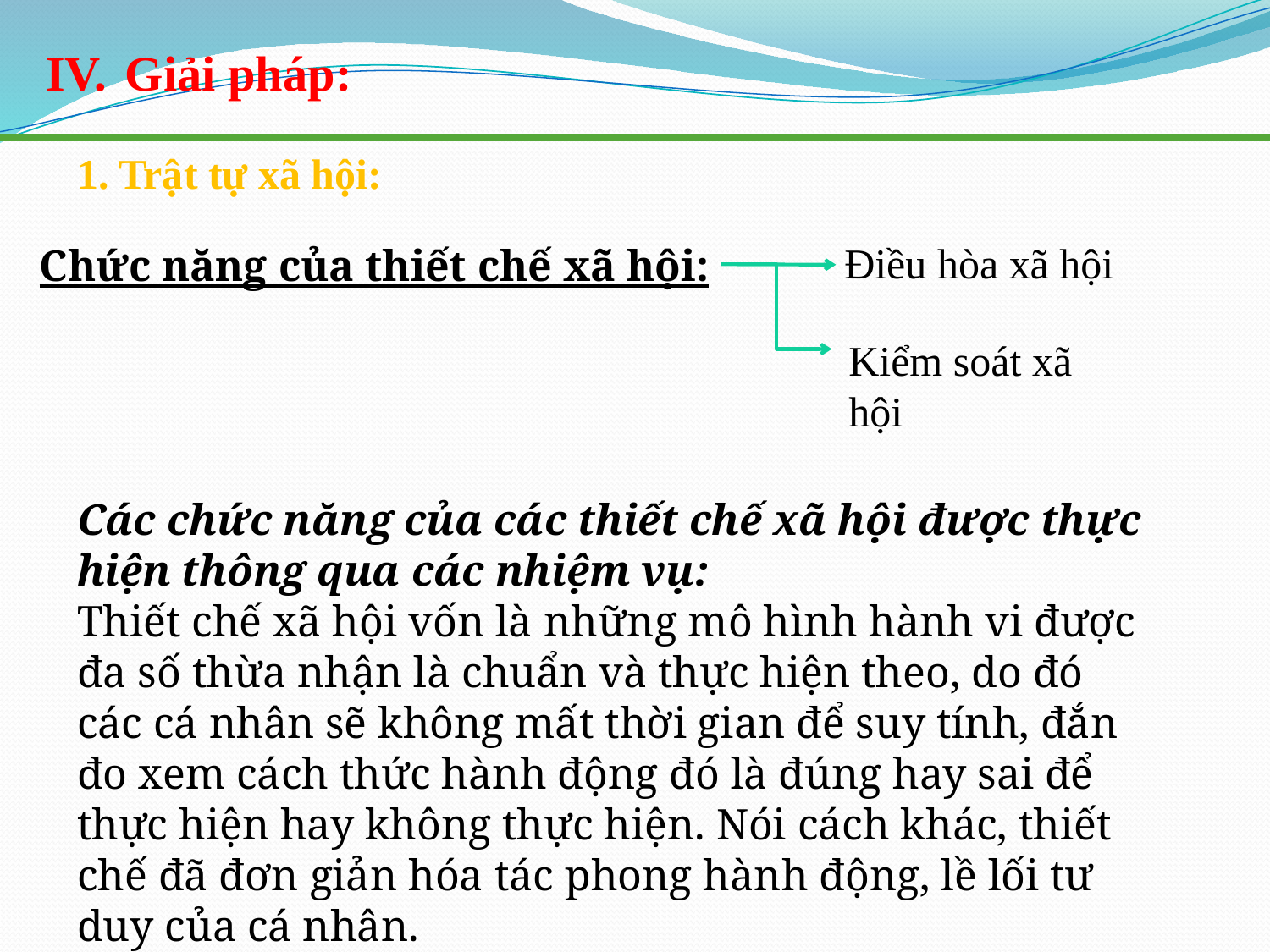

Giải pháp:
1. Trật tự xã hội:
Điều hòa xã hội
Chức năng của thiết chế xã hội:
Kiểm soát xã hội
Các chức năng của các thiết chế xã hội được thực hiện thông qua các nhiệm vụ:
Thiết chế xã hội vốn là những mô hình hành vi được đa số thừa nhận là chuẩn và thực hiện theo, do đó các cá nhân sẽ không mất thời gian để suy tính, đắn đo xem cách thức hành động đó là đúng hay sai để thực hiện hay không thực hiện. Nói cách khác, thiết chế đã đơn giản hóa tác phong hành động, lề lối tư duy của cá nhân.